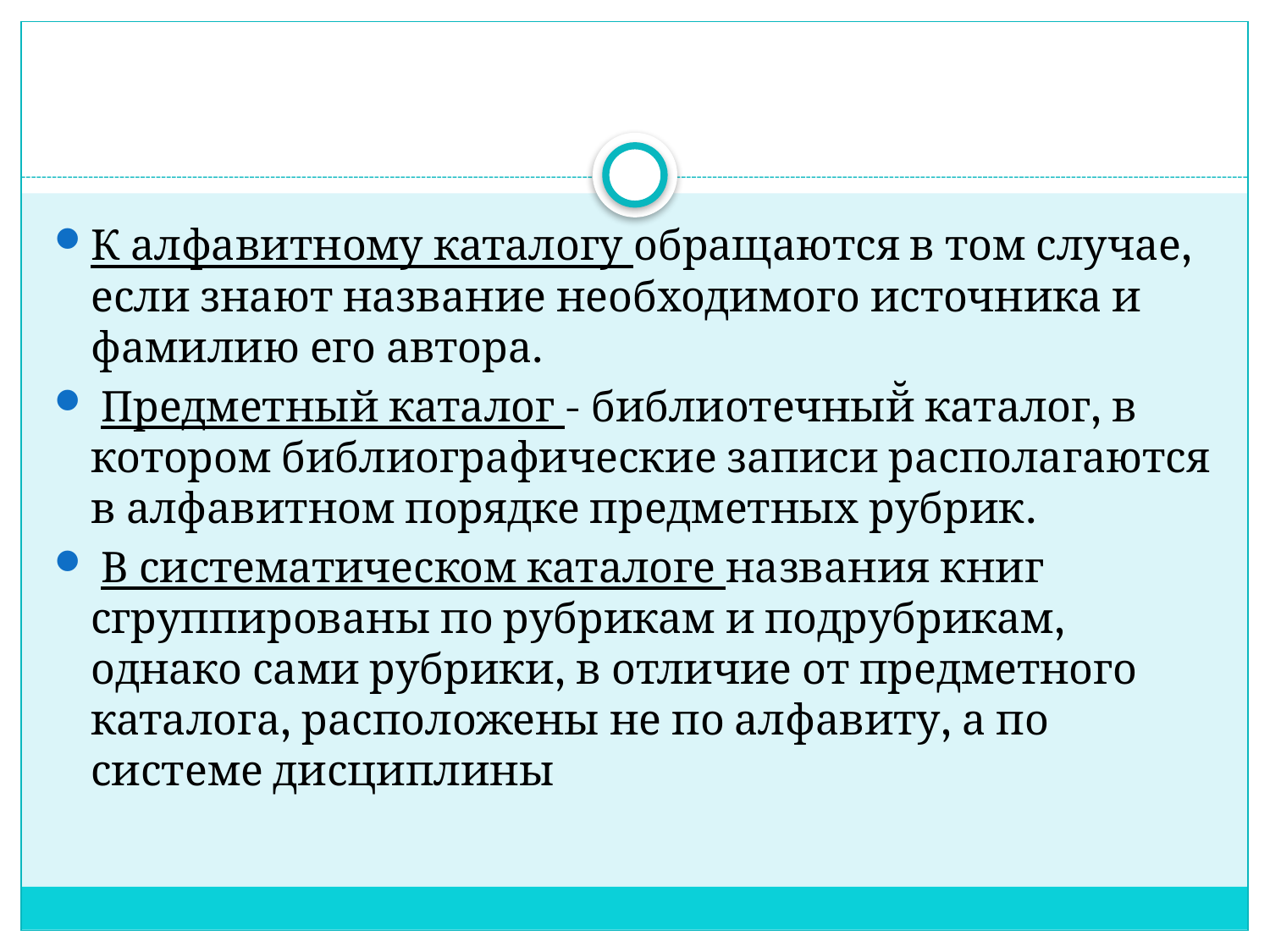

#
К алфавитному каталогу обращаются в том случае, если знают название необходимого источника и фамилию его автора.
 Предметный каталог - библиотечный̆ каталог, в котором библиографические записи располагаются в алфавитном порядке предметных рубрик.
 В систематическом каталоге названия книг сгруппированы по рубрикам и подрубрикам, однако сами рубрики, в отличие от предметного каталога, расположены не по алфавиту, а по системе дисциплины